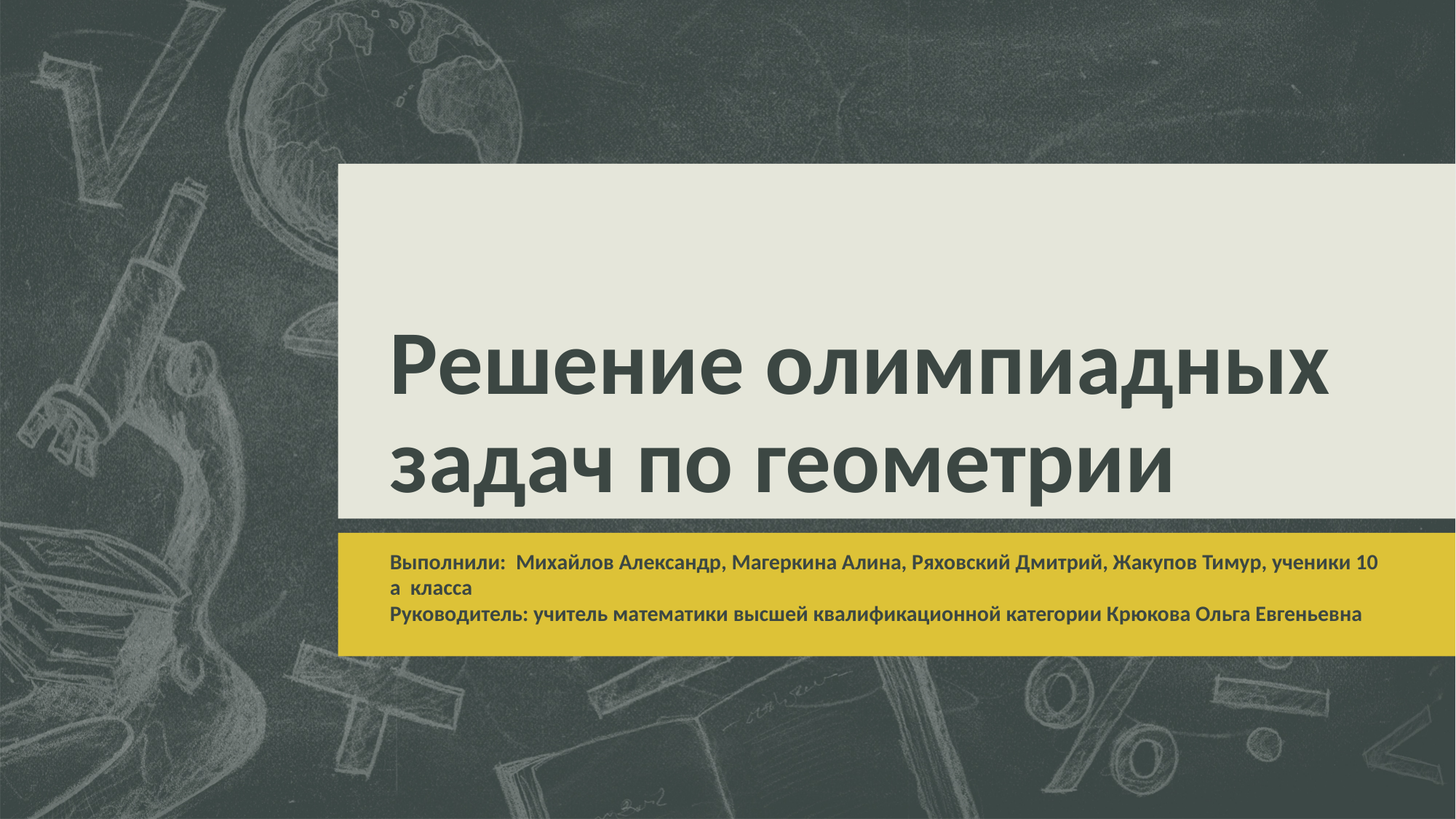

# Решение олимпиадных задач по геометрии
Выполнили:  Михайлов Александр, Магеркина Алина, Ряховский Дмитрий, Жакупов Тимур, ученики 10 а  класса
Руководитель: учитель математики высшей квалификационной категории Крюкова Ольга Евгеньевна